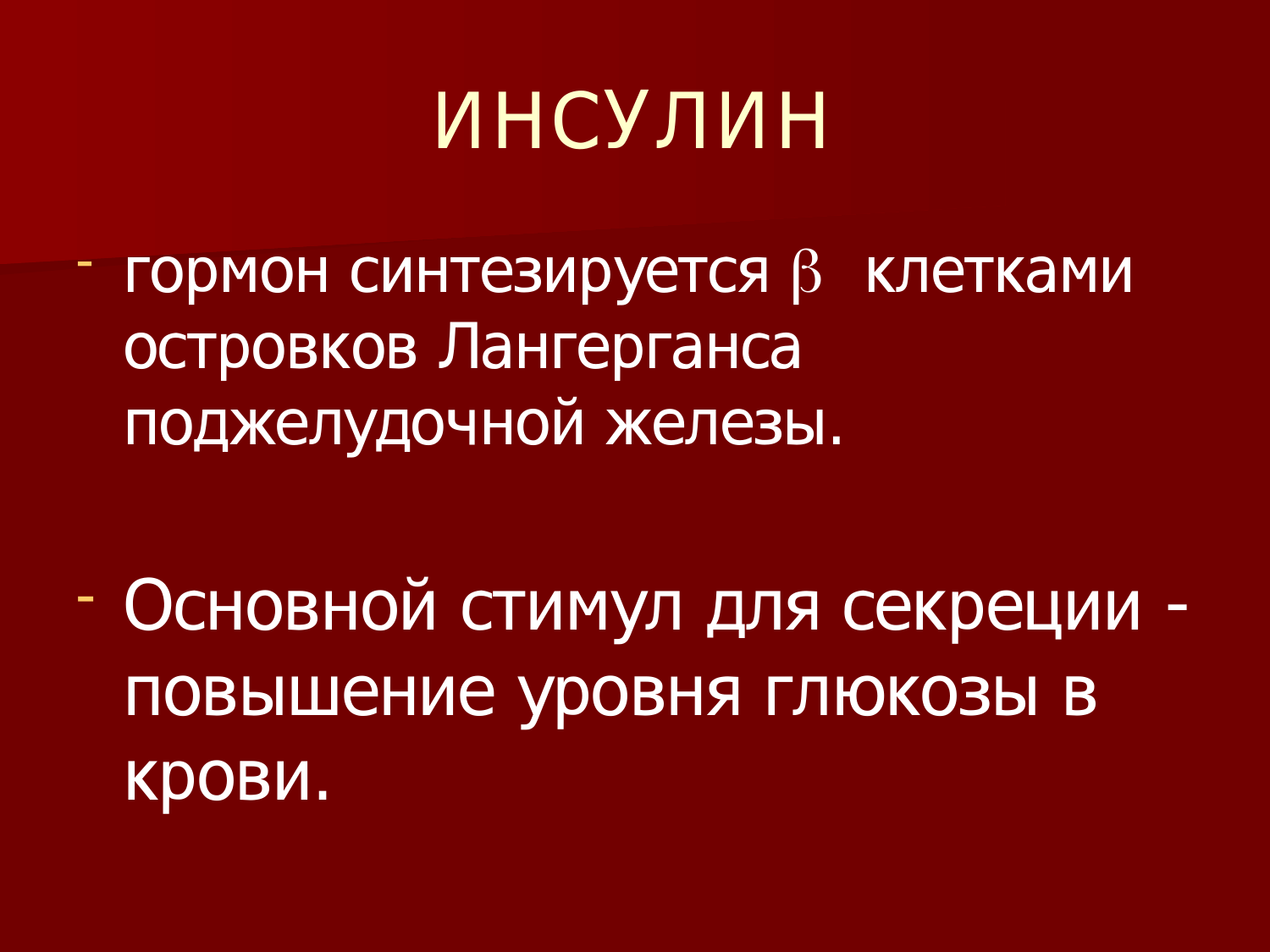

# ИНСУЛИН
гормон синтезируется β  клетками островков Лангерганса поджелудочной железы.

Основной стимул для секреции - повышение уровня глюкозы в крови.